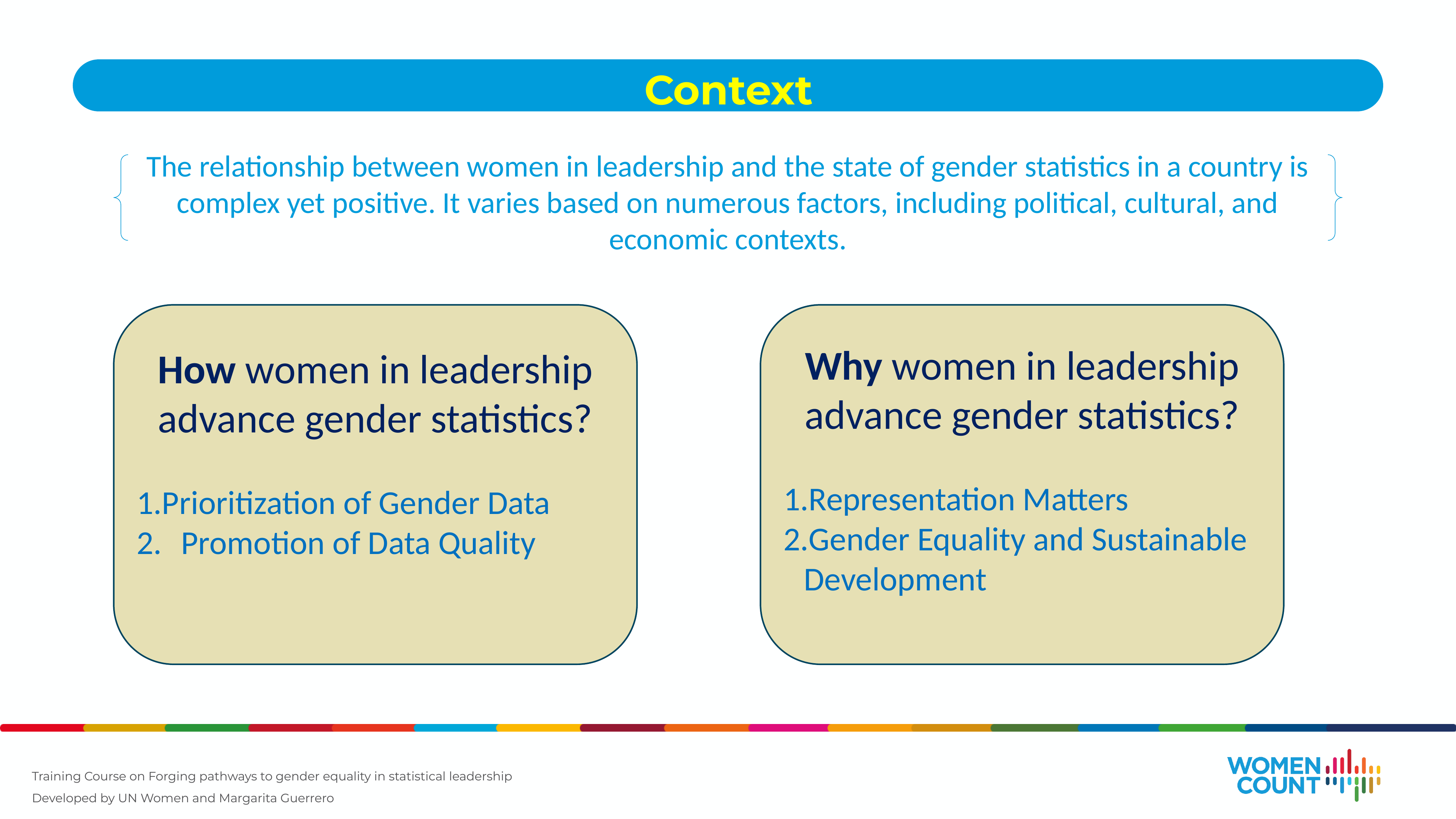

Context
The relationship between women in leadership and the state of gender statistics in a country is complex yet positive. It varies based on numerous factors, including political, cultural, and economic contexts.
How women in leadership advance gender statistics?

Prioritization of Gender Data
Promotion of Data Quality

Why women in leadership advance gender statistics?

Representation Matters
Gender Equality and Sustainable Development

Training Course on Forging pathways to gender equality in statistical leadership
Developed by UN Women and Margarita Guerrero